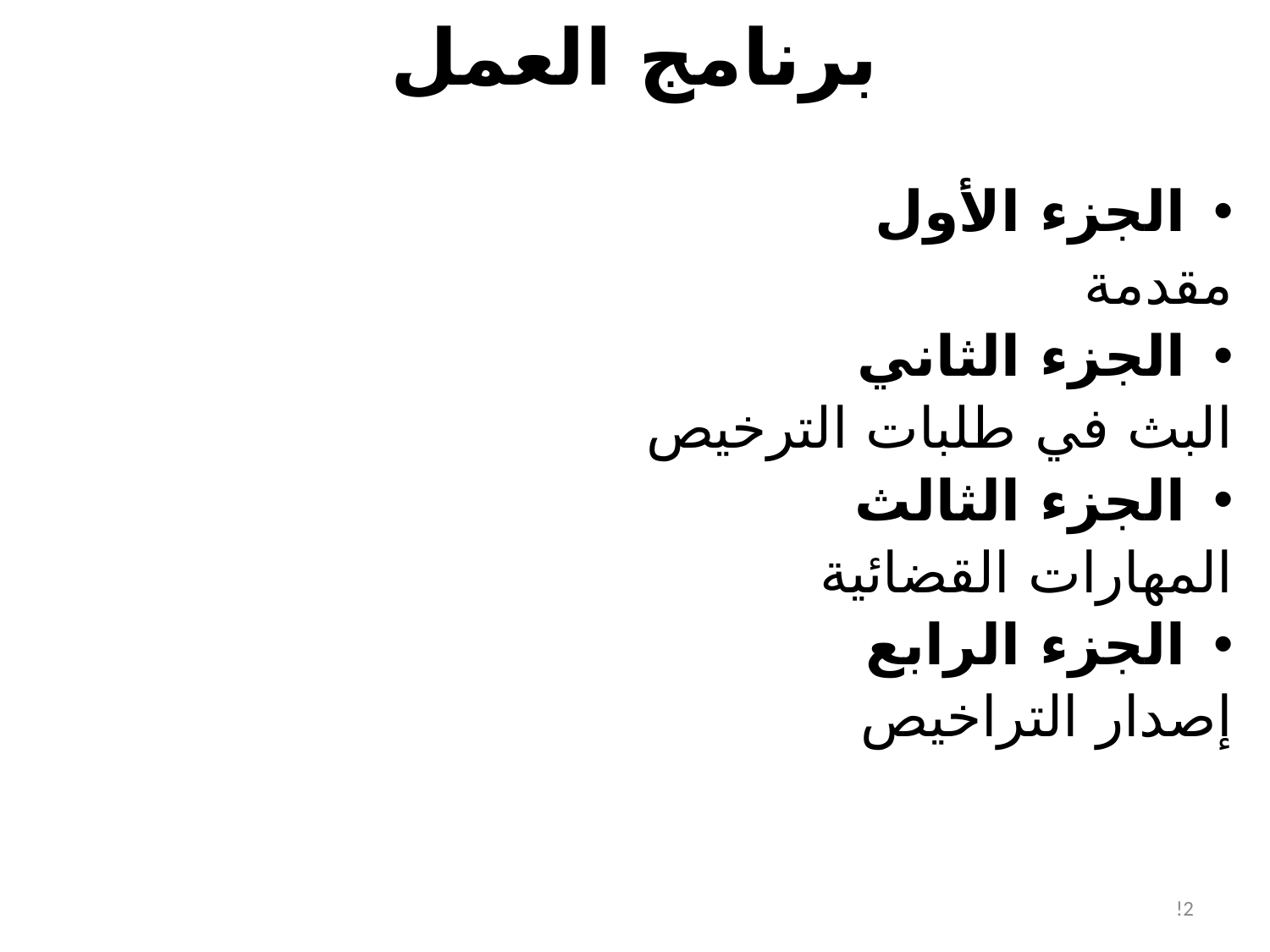

# برنامج العمل
الجزء الأول
	مقدمة
الجزء الثاني
	البث في طلبات الترخيص
الجزء الثالث
المهارات القضائية
الجزء الرابع
	إصدار التراخيص
!2